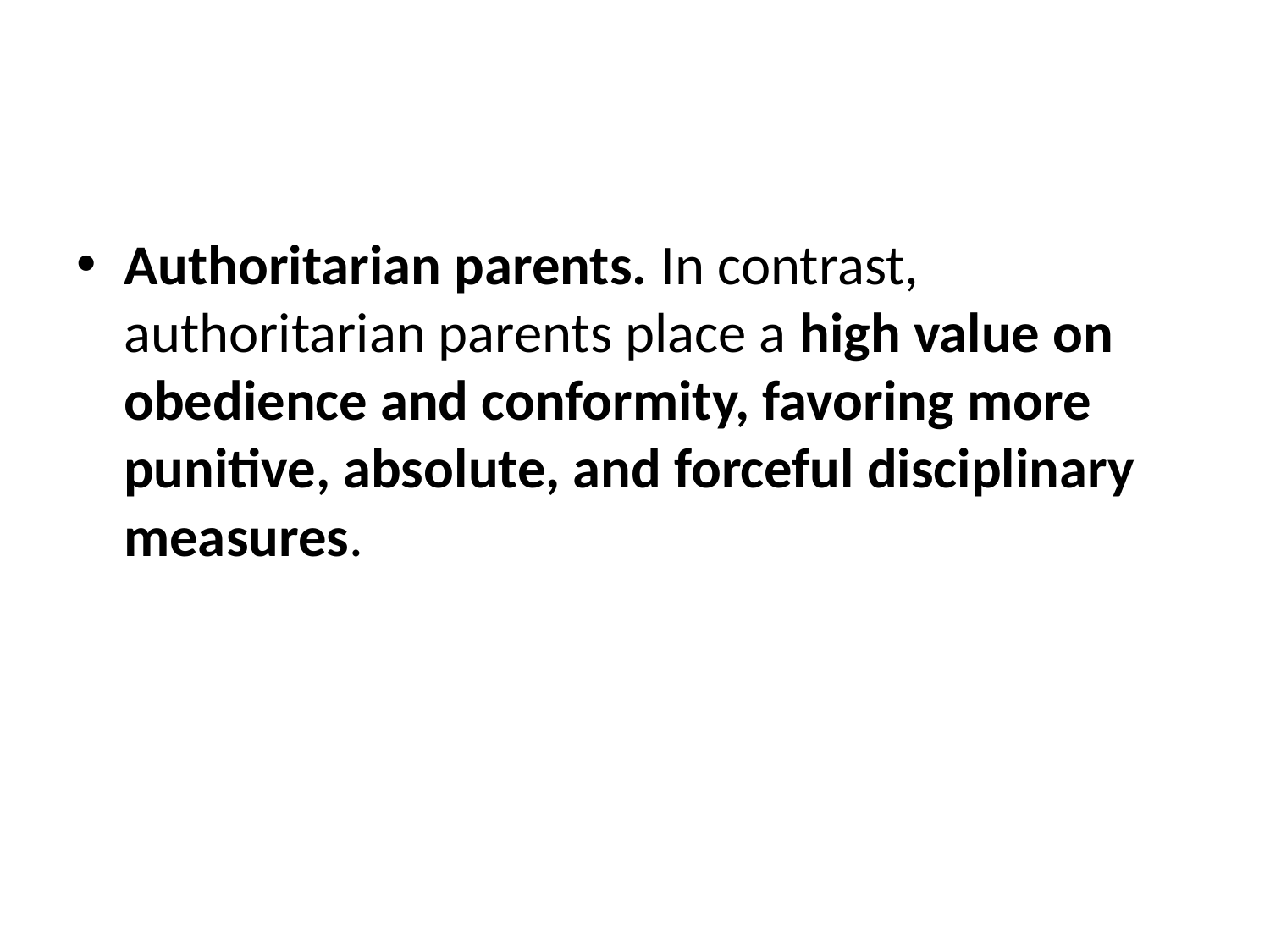

#
Authoritarian parents. In contrast, authoritarian parents place a high value on obedience and conformity, favoring more punitive, absolute, and forceful disciplinary measures.